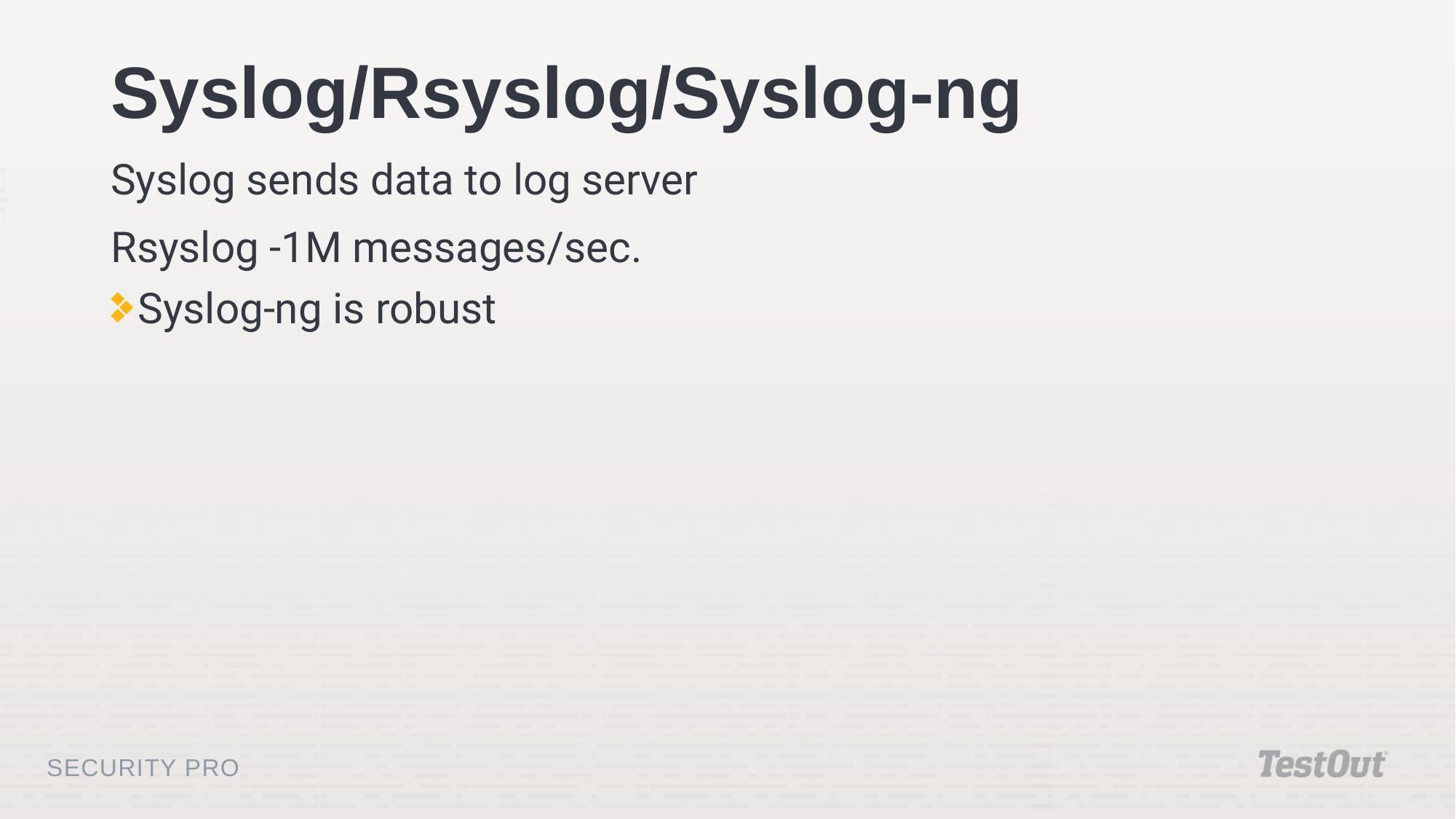

# Syslog/Rsyslog/Syslog-ng
Syslog sends data to log server
Rsyslog -1M messages/sec.
Syslog-ng is robust
Security Pro